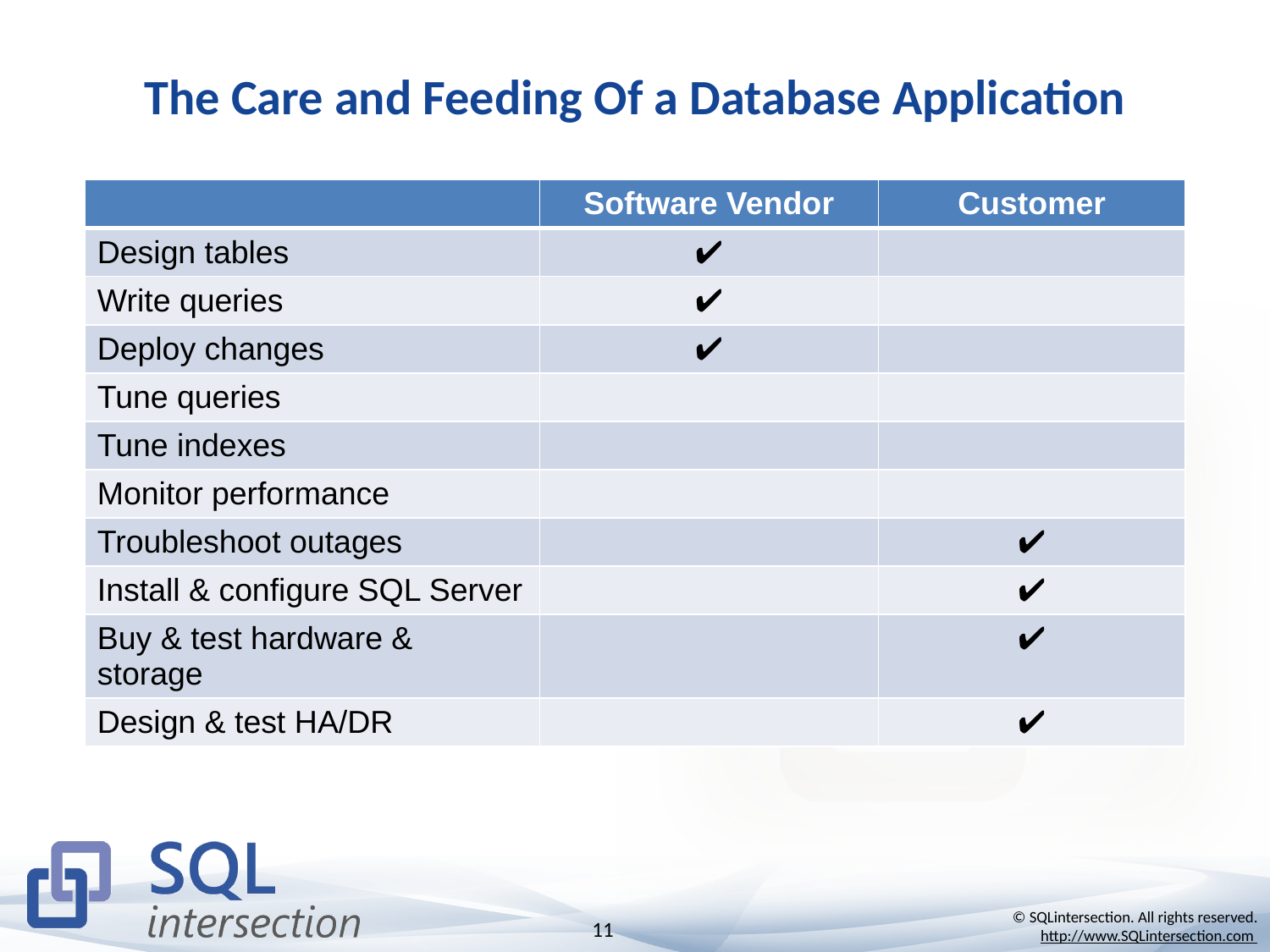

# The Care and Feeding Of a Database Application
|  | Software Vendor | Customer |
| --- | --- | --- |
| Design tables | ✔ |  |
| Write queries | ✔ |  |
| Deploy changes | ✔ |  |
| Tune queries |  |  |
| Tune indexes |  |  |
| Monitor performance |  |  |
| Troubleshoot outages |  | ✔ |
| Install & configure SQL Server |  | ✔ |
| Buy & test hardware & storage |  | ✔ |
| Design & test HA/DR |  | ✔ |